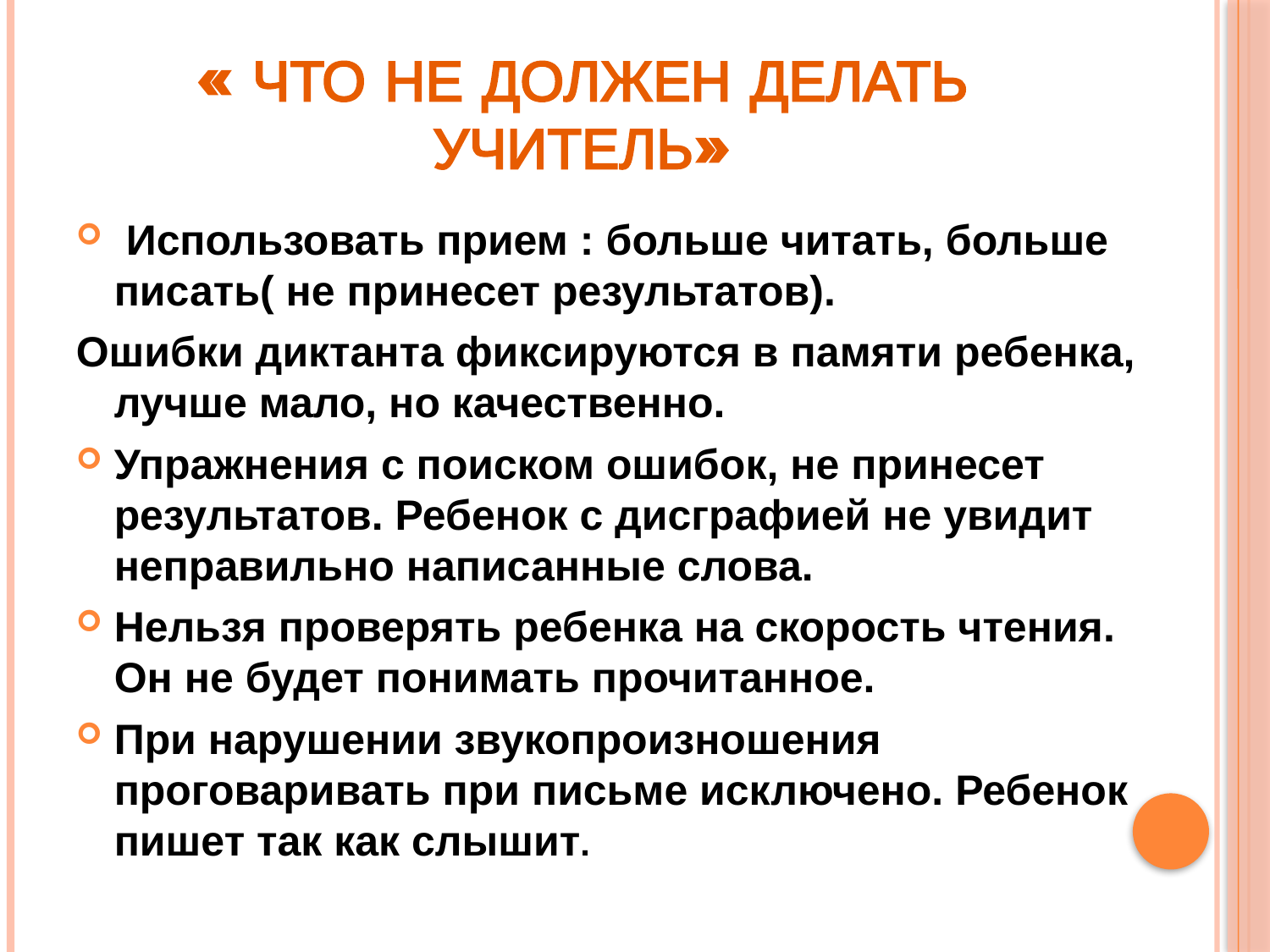

# « Что НЕ должен делать учитель»
 Использовать прием : больше читать, больше писать( не принесет результатов).
Ошибки диктанта фиксируются в памяти ребенка, лучше мало, но качественно.
Упражнения с поиском ошибок, не принесет результатов. Ребенок с дисграфией не увидит неправильно написанные слова.
Нельзя проверять ребенка на скорость чтения. Он не будет понимать прочитанное.
При нарушении звукопроизношения  проговаривать при письме исключено. Ребенок пишет так как слышит.